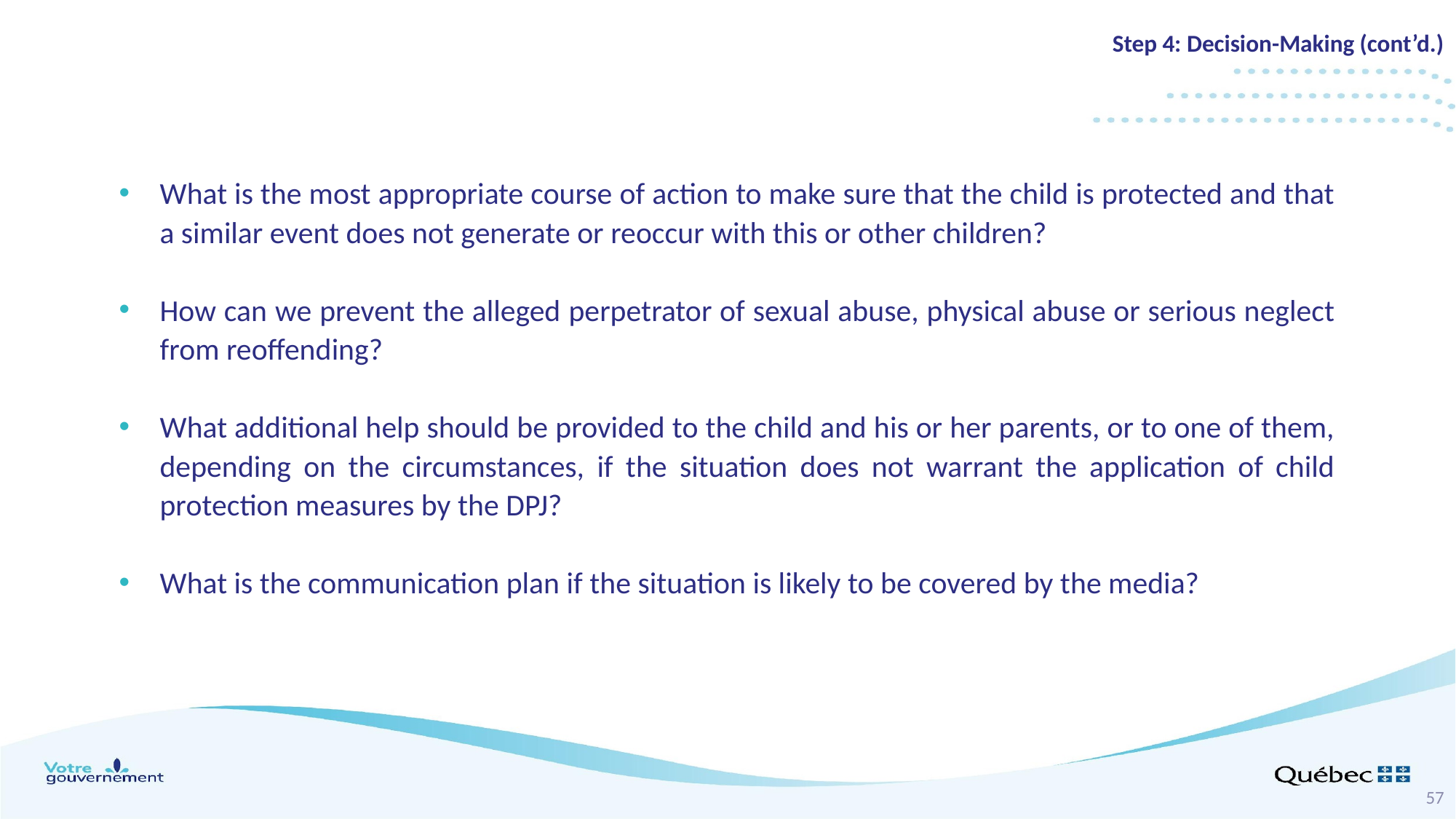

Step 4: Decision-Making (cont’d.)
What is the most appropriate course of action to make sure that the child is protected and that a similar event does not generate or reoccur with this or other children?

How can we prevent the alleged perpetrator of sexual abuse, physical abuse or serious neglect from reoffending?

What additional help should be provided to the child and his or her parents, or to one of them, depending on the circumstances, if the situation does not warrant the application of child protection measures by the DPJ?

What is the communication plan if the situation is likely to be covered by the media?
57